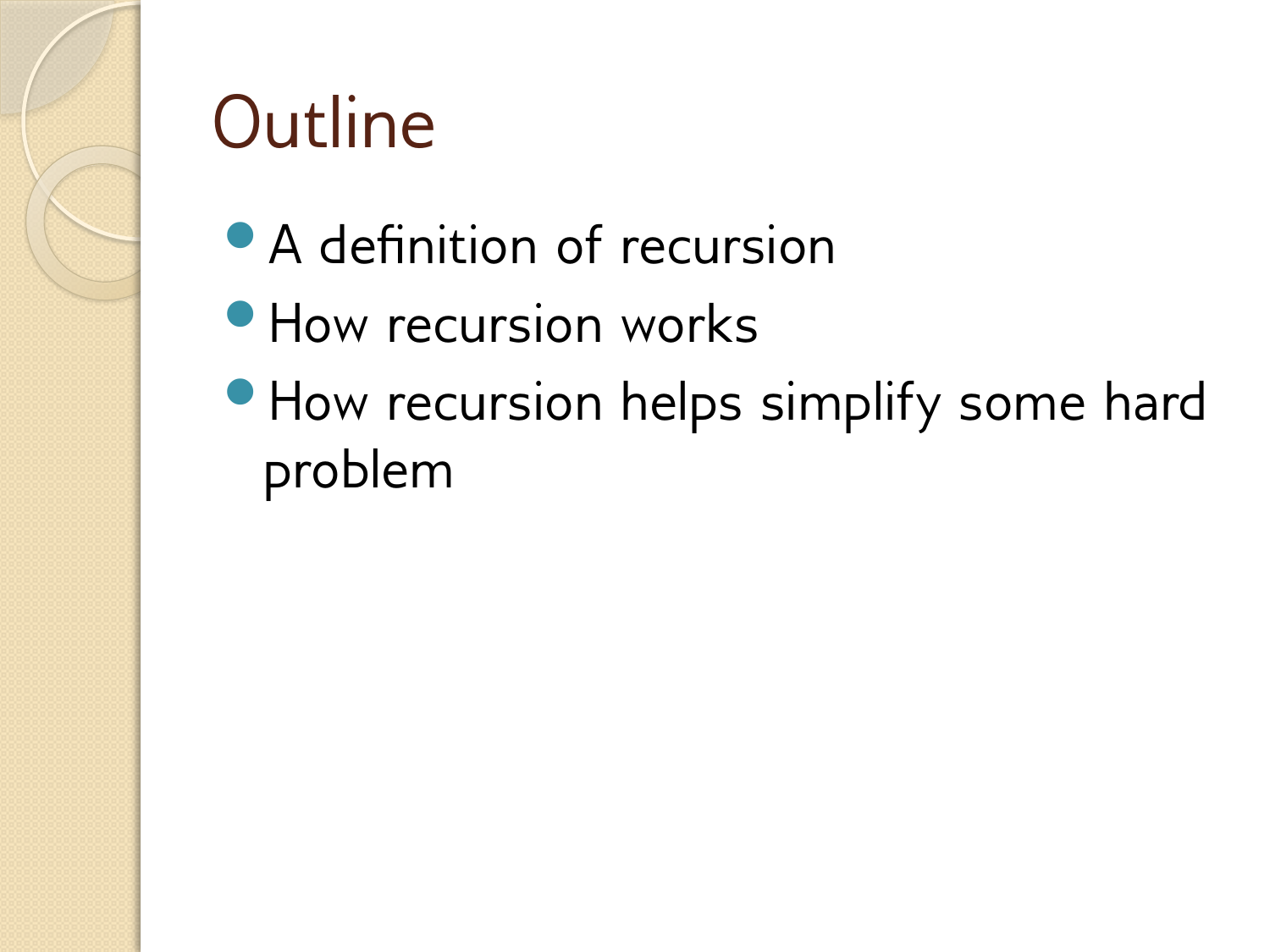

# Outline
A definition of recursion
How recursion works
How recursion helps simplify some hard problem